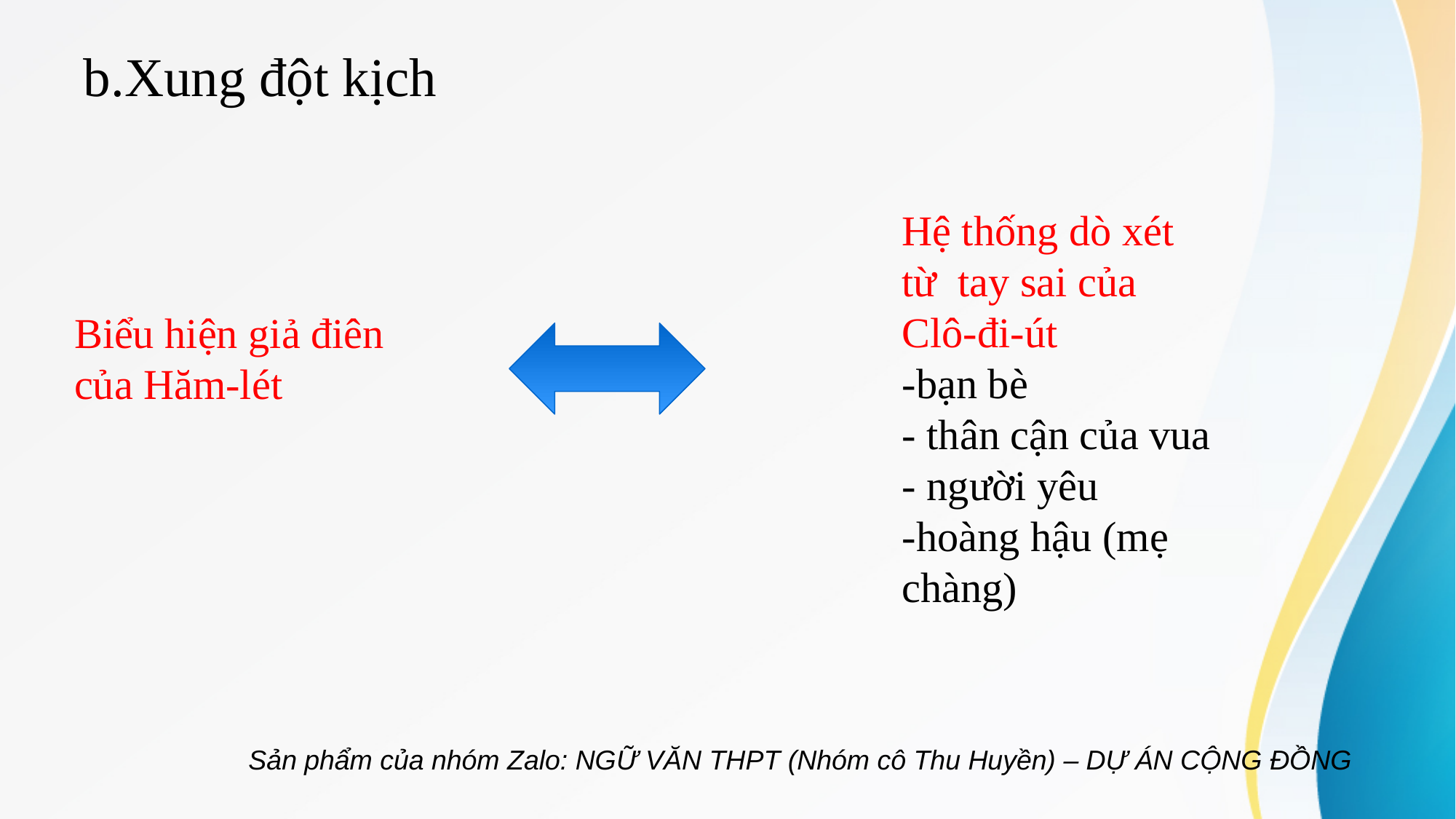

# b.Xung đột kịch
Hệ thống dò xét từ  tay sai của Clô-đi-út
-bạn bè
- thân cận của vua
- người yêu
-hoàng hậu (mẹ chàng)
Biểu hiện giả điên của Hăm-lét

Sản phẩm của nhóm Zalo: NGỮ VĂN THPT (Nhóm cô Thu Huyền) – DỰ ÁN CỘNG ĐỒNG